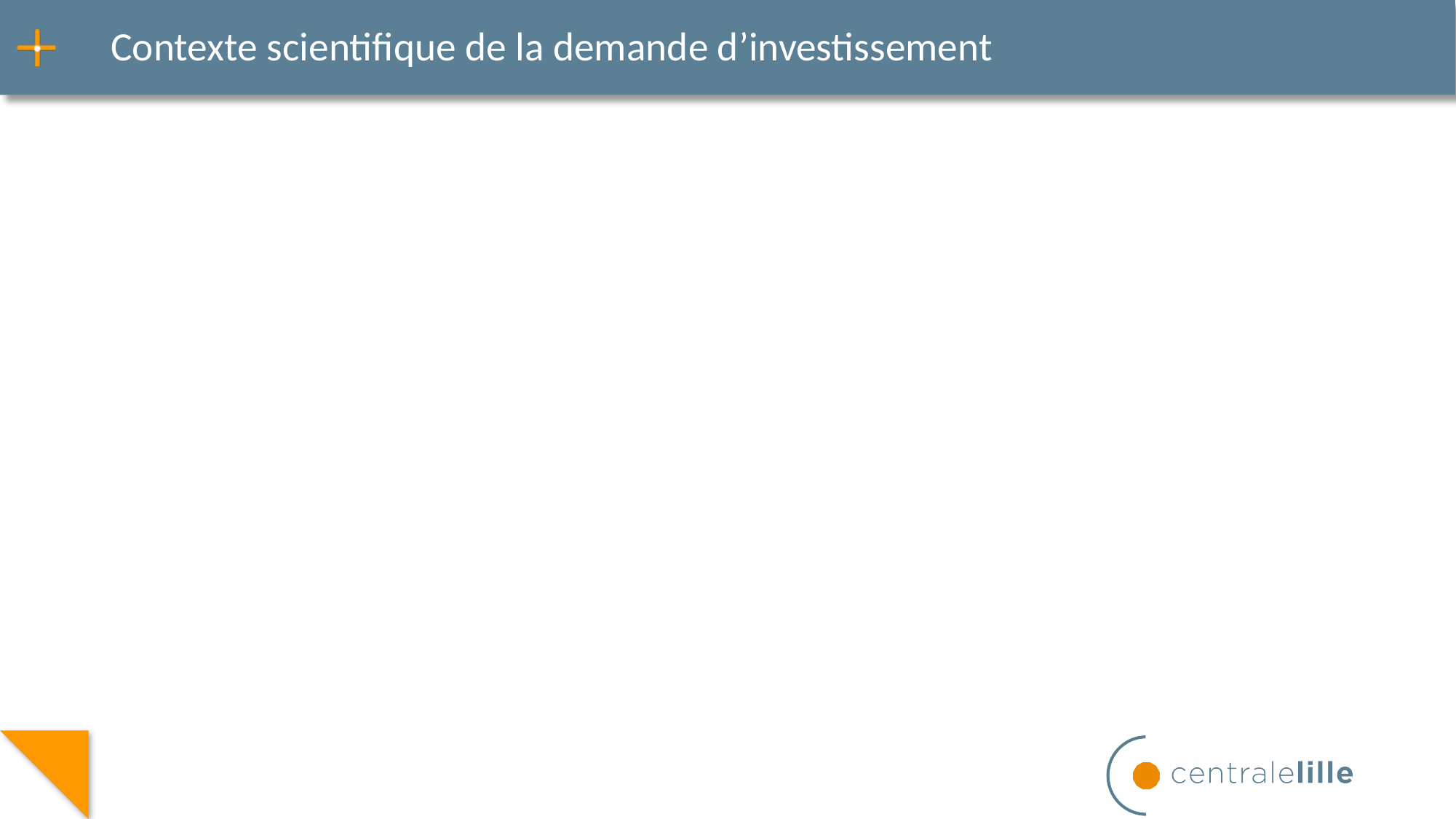

# Contexte scientifique de la demande d’investissement